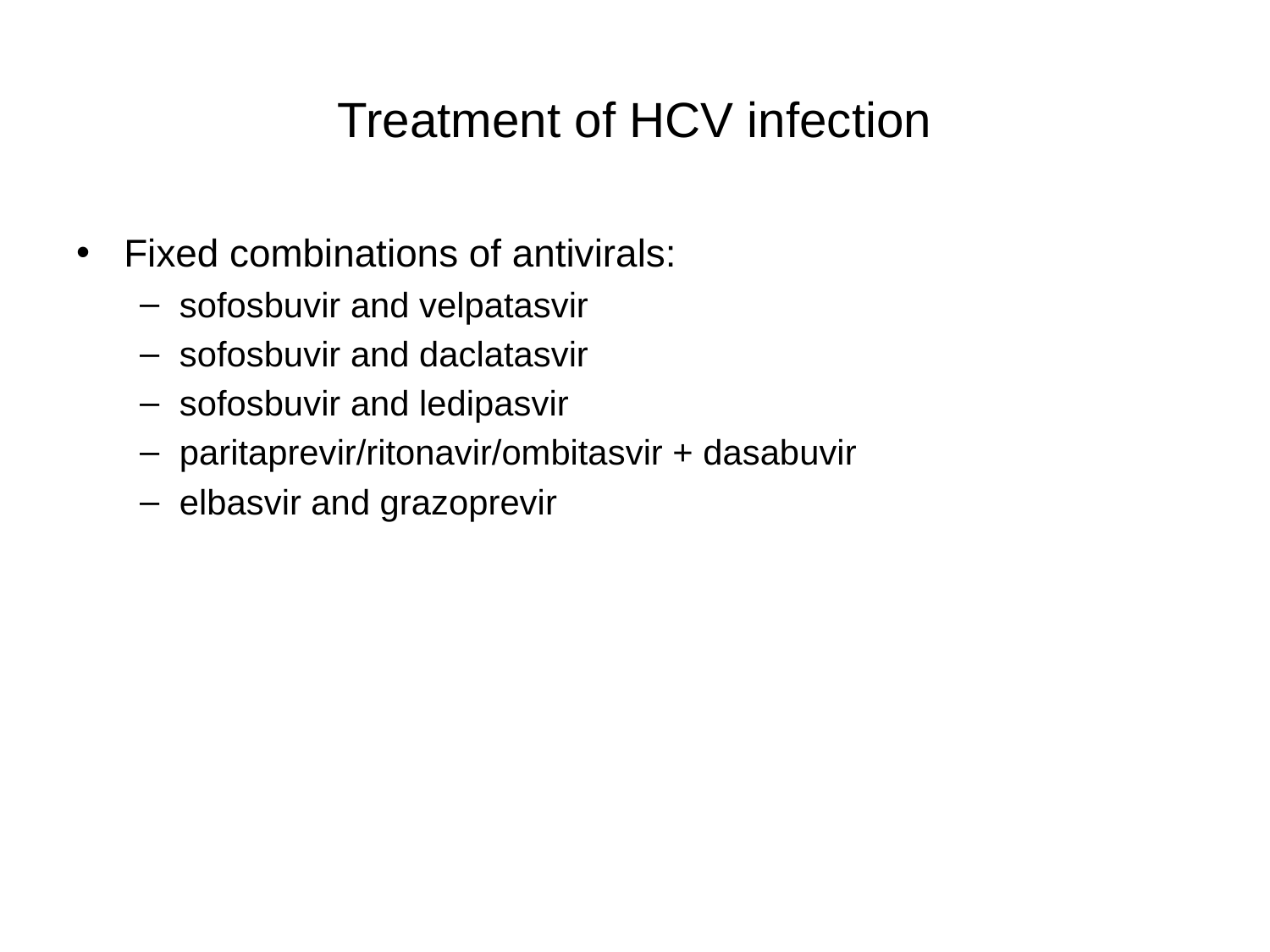

# Treatment of HCV infection
Fixed combinations of antivirals:
sofosbuvir and velpatasvir
sofosbuvir and daclatasvir
sofosbuvir and ledipasvir
paritaprevir/ritonavir/ombitasvir + dasabuvir
elbasvir and grazoprevir